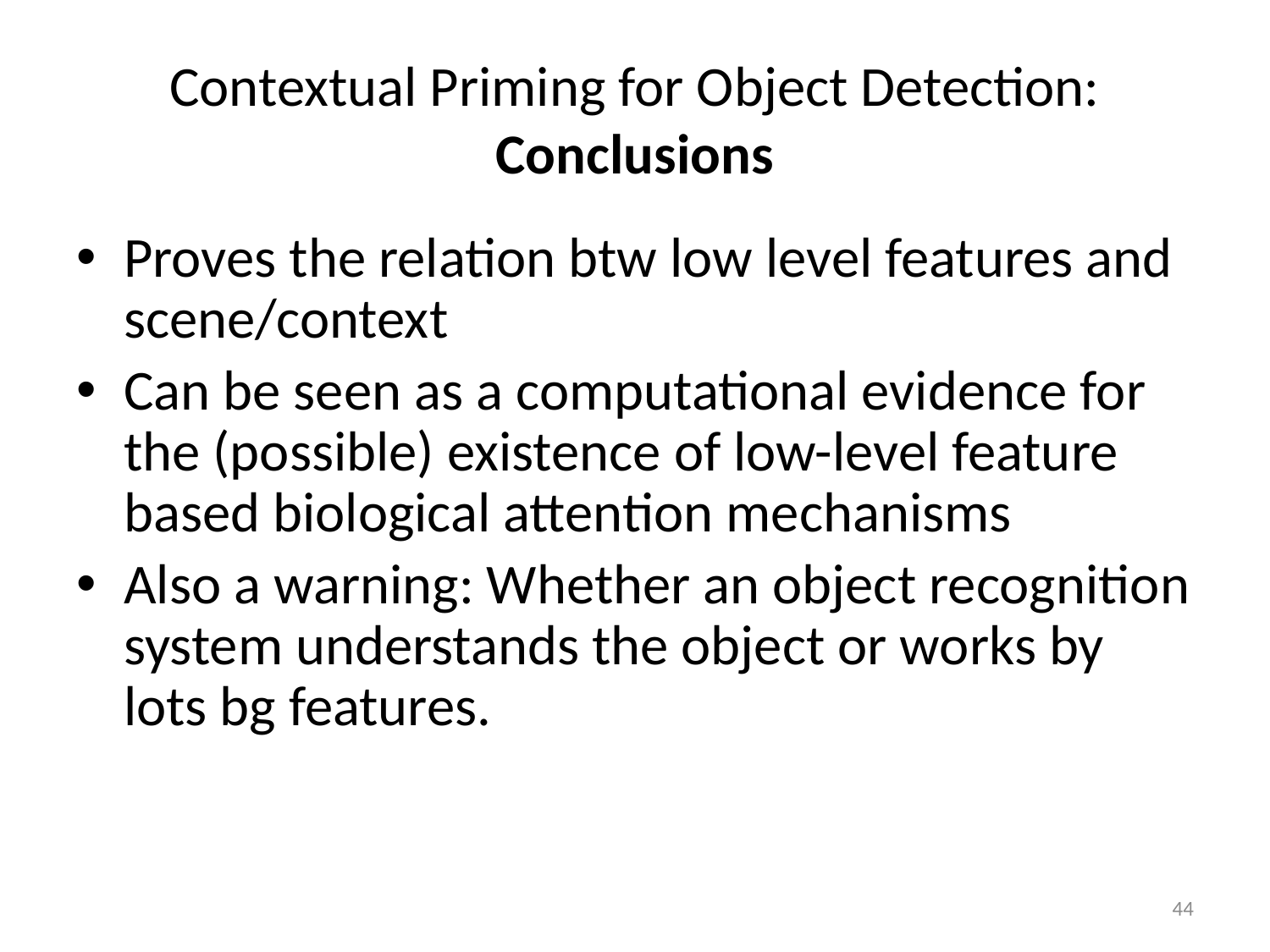

# Contextual Priming for Object Detection: Conclusions
Proves the relation btw low level features and scene/context
Can be seen as a computational evidence for  the (possible) existence of low-level feature based biological attention mechanisms
Also a warning: Whether an object recognition system understands the object or works by lots bg features.
44